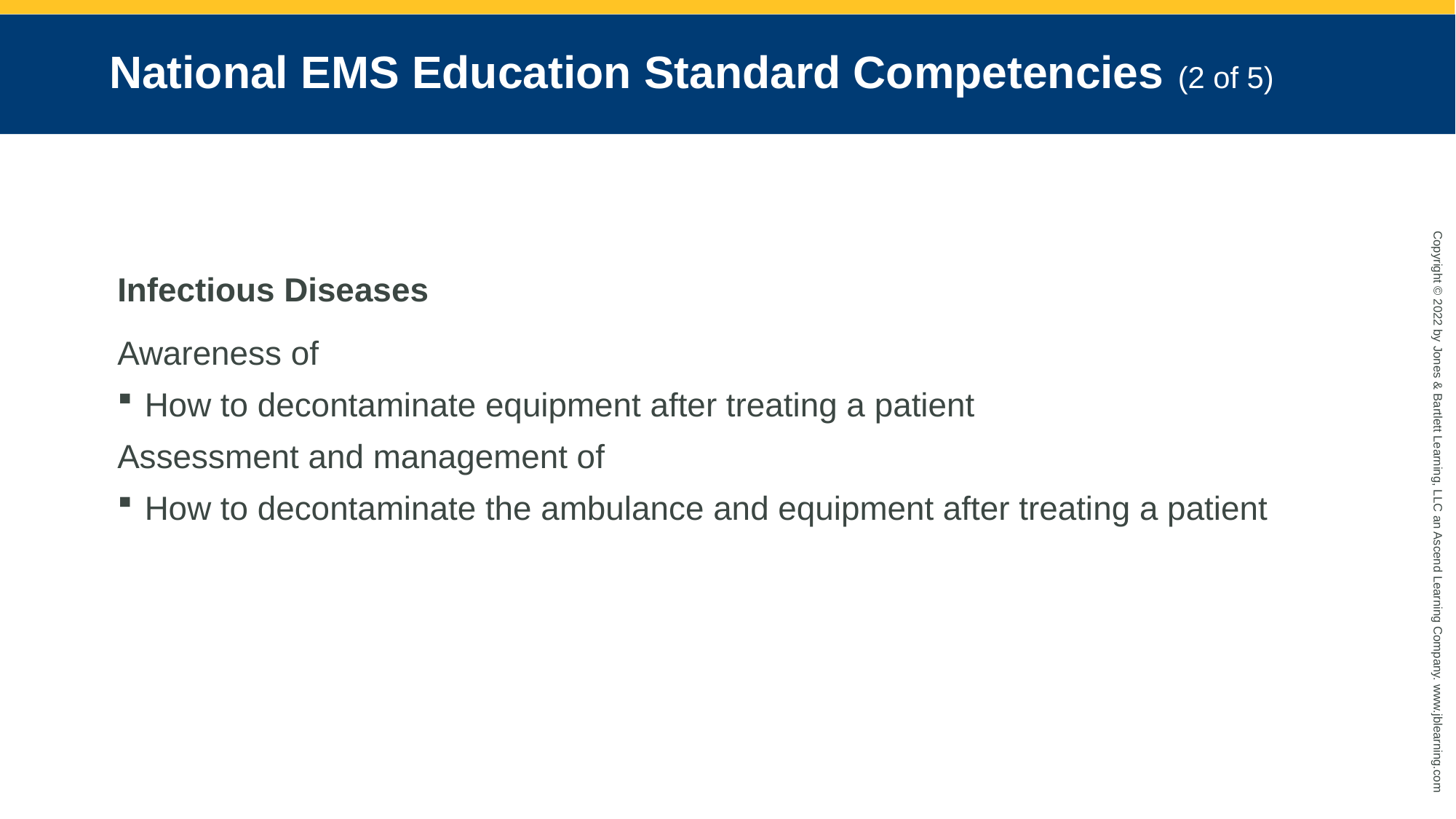

# National EMS Education Standard Competencies (2 of 5)
Infectious Diseases
Awareness of
How to decontaminate equipment after treating a patient
Assessment and management of
How to decontaminate the ambulance and equipment after treating a patient